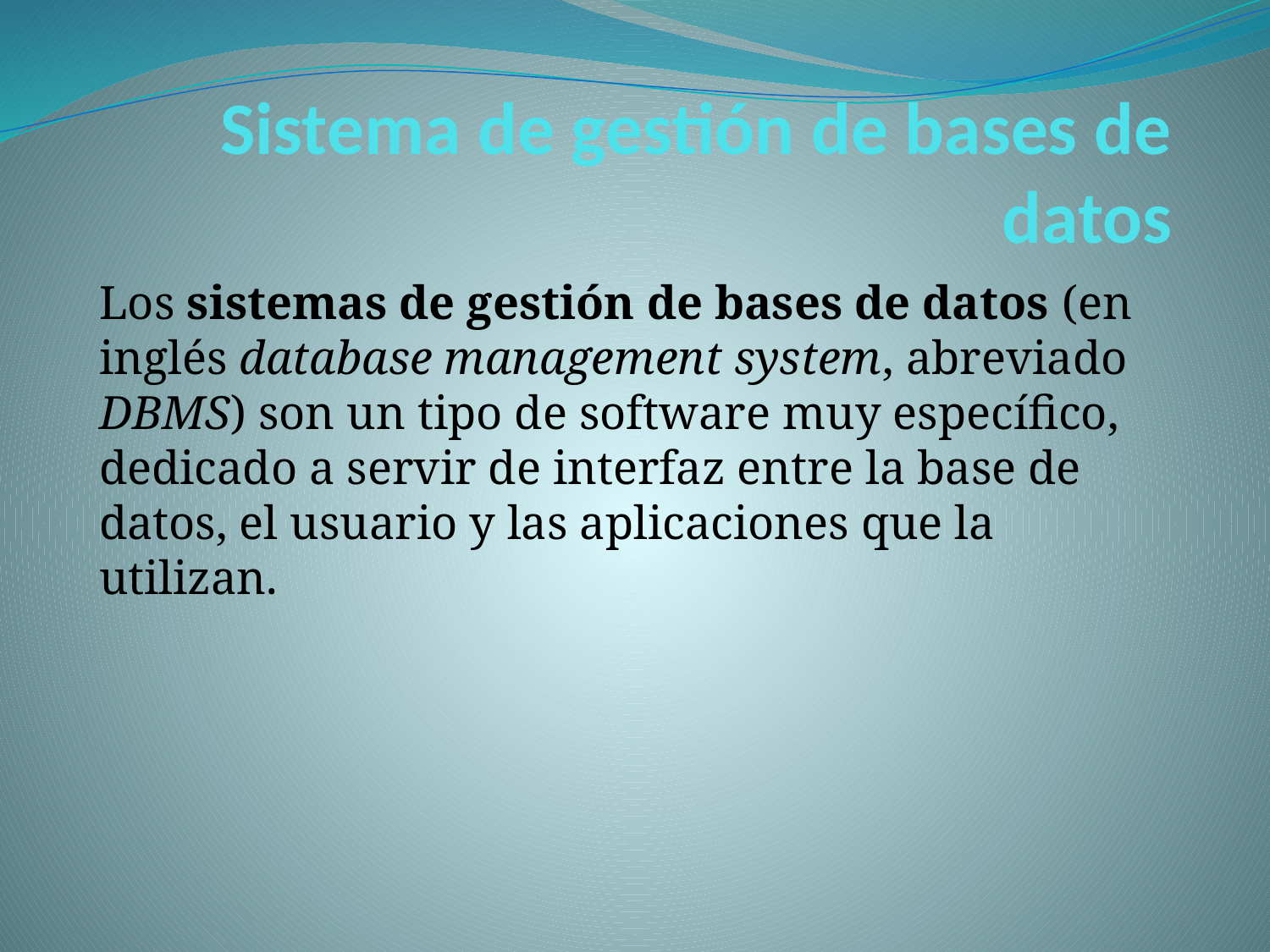

# Sistema de gestión de bases de datos
Los sistemas de gestión de bases de datos (en inglés database management system, abreviado DBMS) son un tipo de software muy específico, dedicado a servir de interfaz entre la base de datos, el usuario y las aplicaciones que la utilizan.